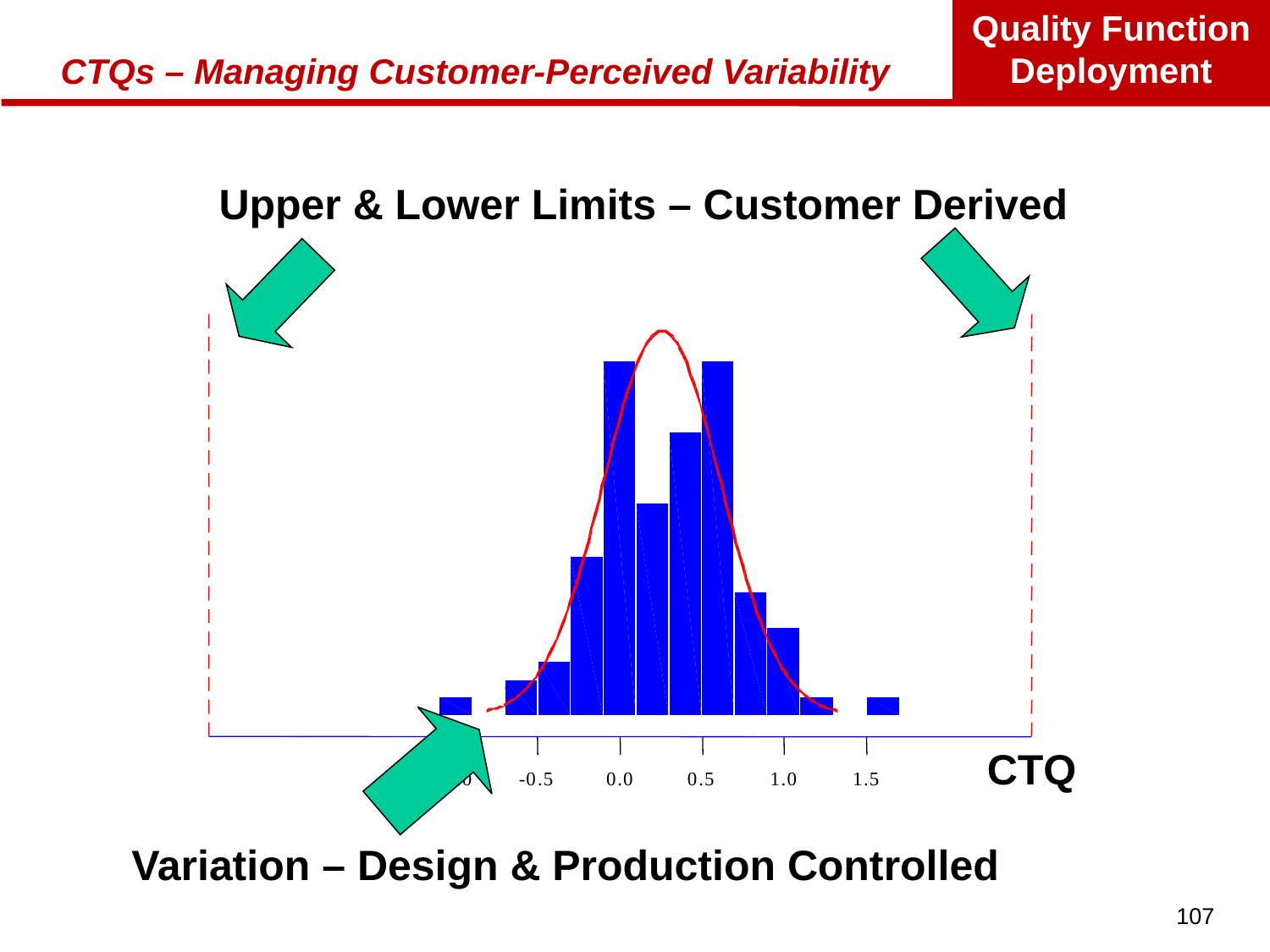

# CTQs – Managing Customer-Perceived Variability
Upper & Lower Limits – Customer Derived

-
1
.
0
-
0
.
5
0
.
0
0
.
5
1
.
0
1
.
5

Variation – Design & Production Controlled
CTQ